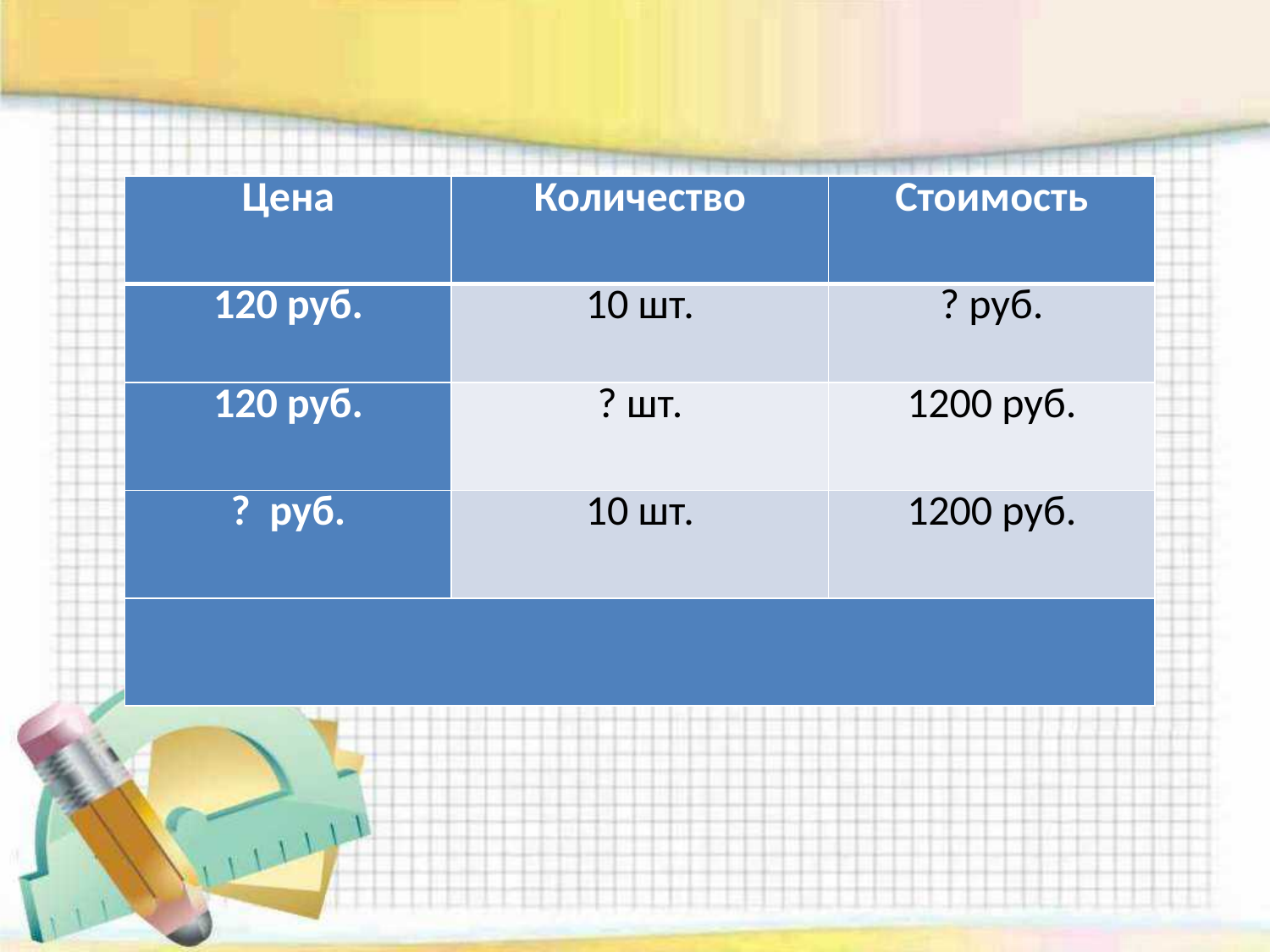

| Цена | Количество | Стоимость |
| --- | --- | --- |
| 120 руб. | 10 шт. | ? руб. |
| 120 руб. | ? шт. | 1200 руб. |
| ? руб. | 10 шт. | 1200 руб. |
|  |  |  |